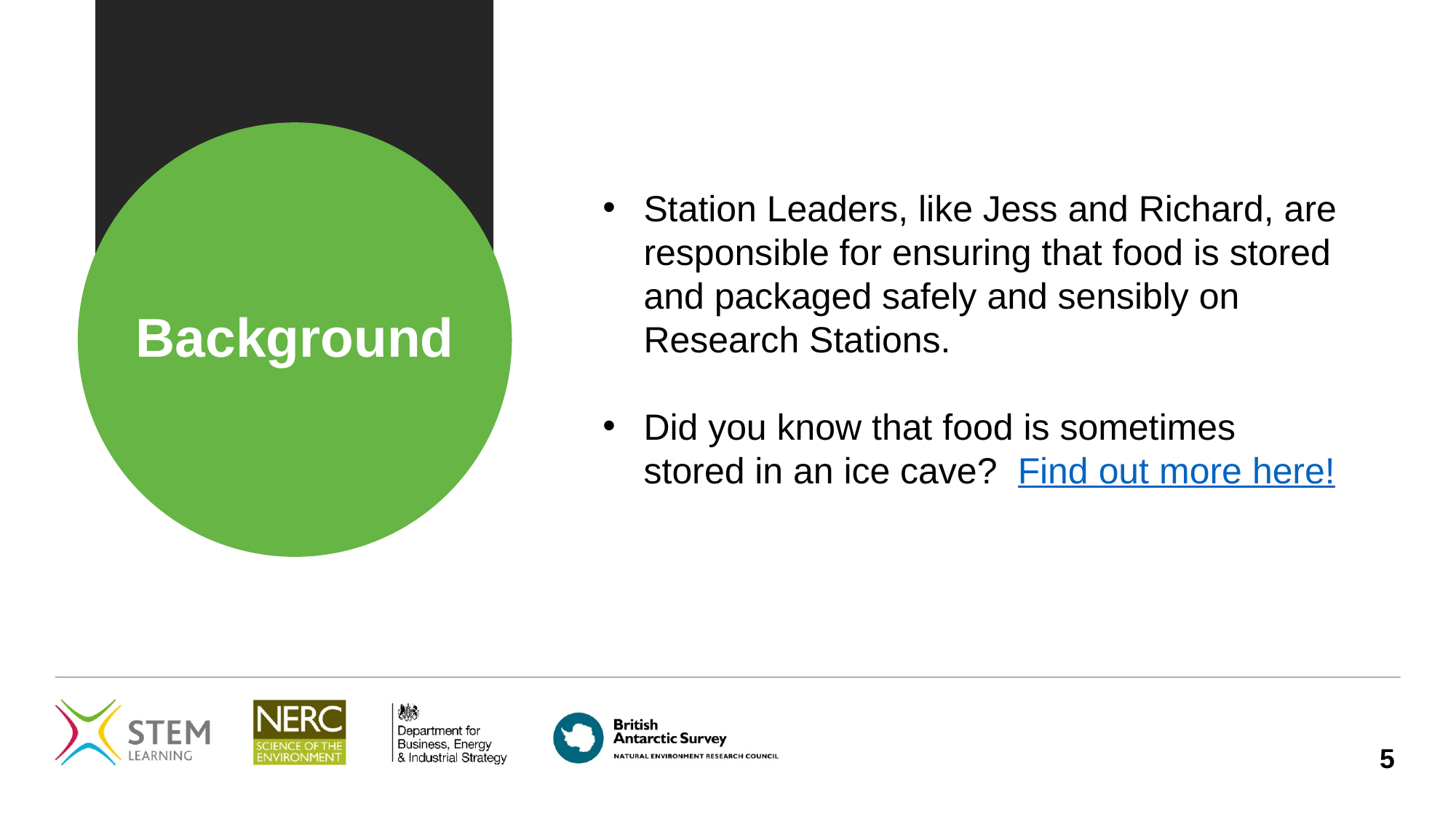

Station Leaders, like Jess and Richard, are responsible for ensuring that food is stored and packaged safely and sensibly on Research Stations.

Did you know that food is sometimes stored in an ice cave?  Find out more here!
# Background
5